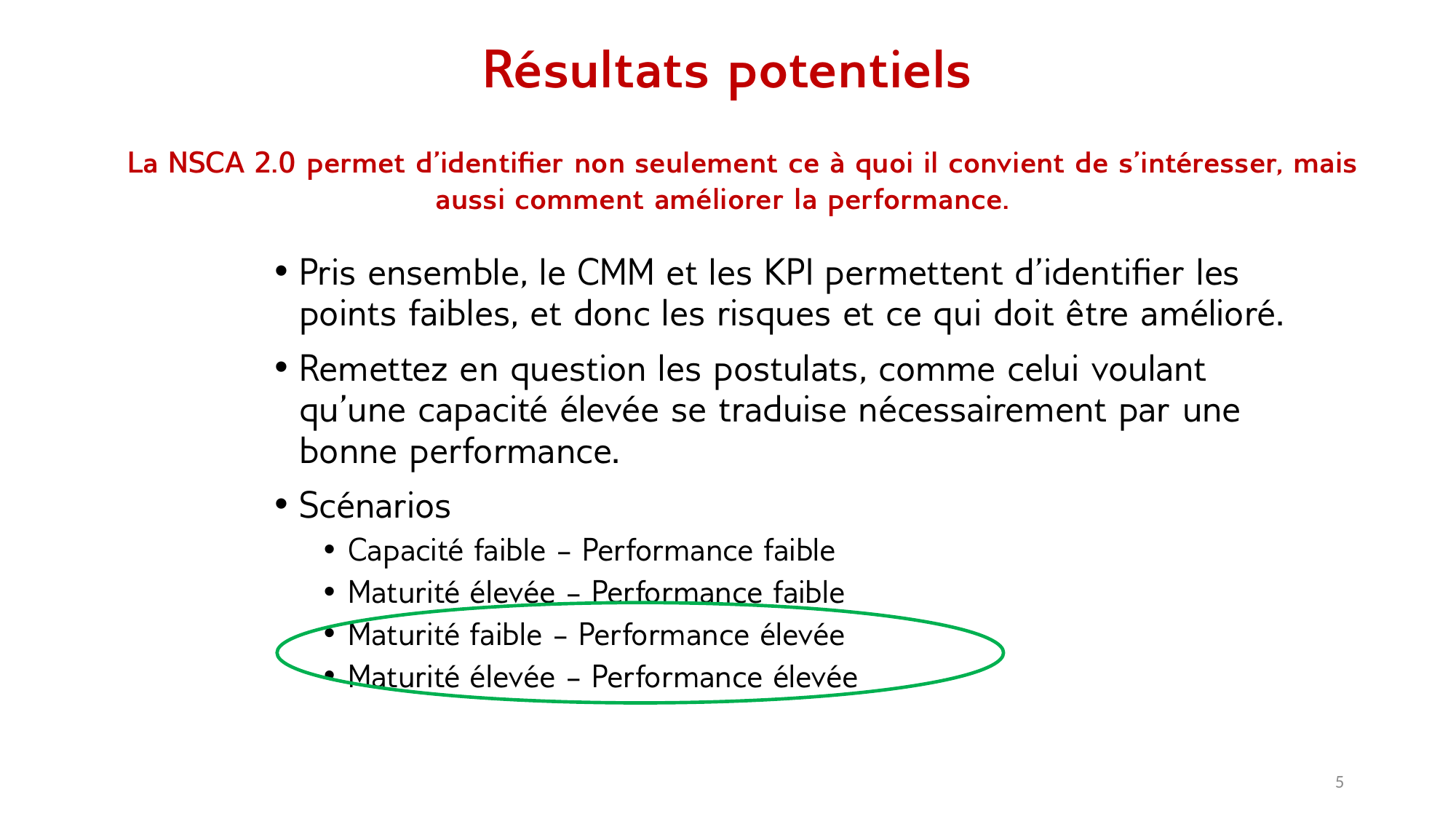

Résultats potentiels
# La NSCA 2.0 permet d’identifier non seulement ce à quoi il convient de s’intéresser, mais aussi comment améliorer la performance.
Pris ensemble, le CMM et les KPI permettent d’identifier les points faibles, et donc les risques et ce qui doit être amélioré.
Remettez en question les postulats, comme celui voulant qu’une capacité élevée se traduise nécessairement par une bonne performance.
Scénarios
Capacité faible – Performance faible
Maturité élevée – Performance faible
Maturité faible – Performance élevée
Maturité élevée – Performance élevée

5